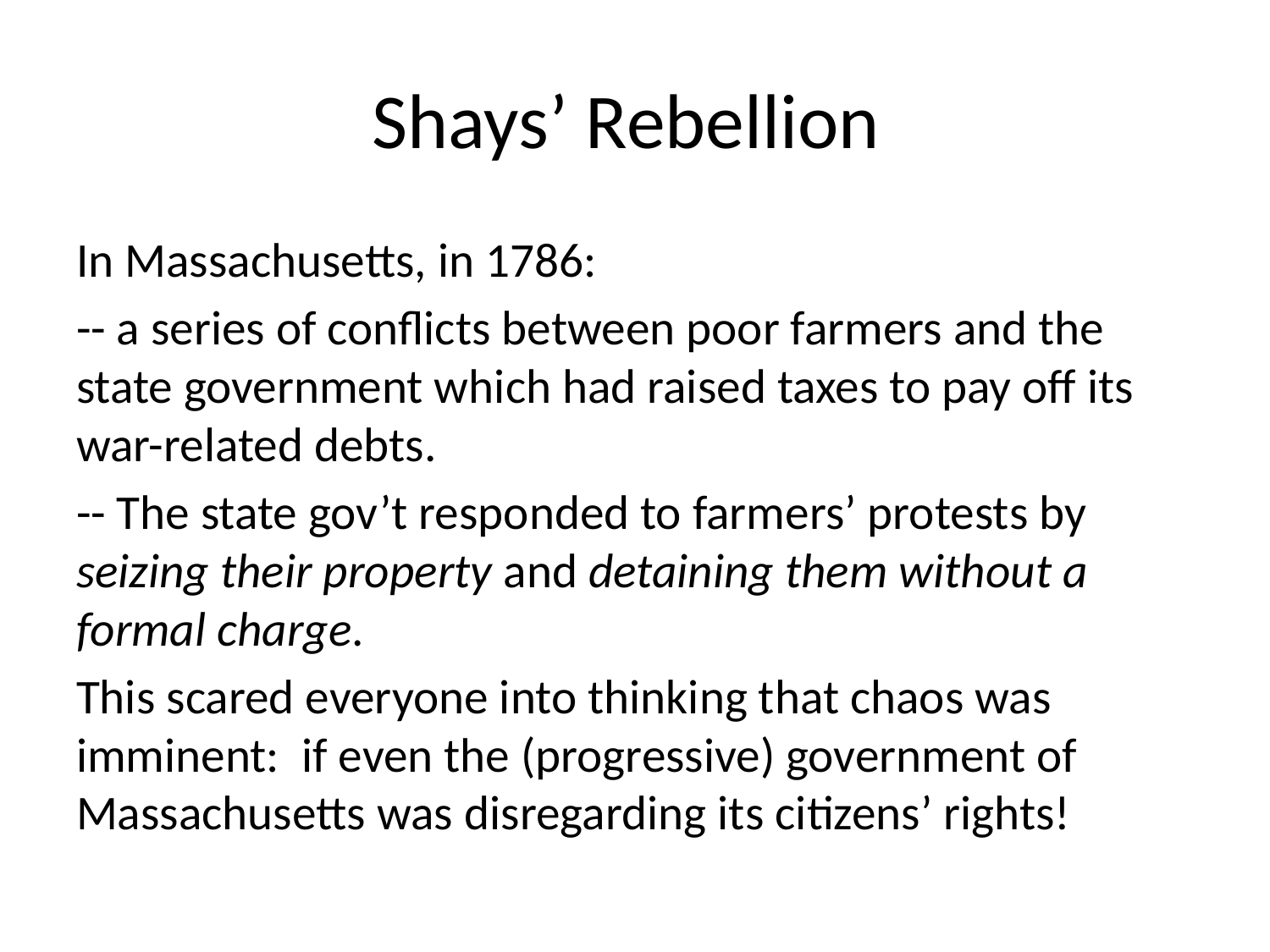

# Shays’ Rebellion
In Massachusetts, in 1786:
-- a series of conflicts between poor farmers and the state government which had raised taxes to pay off its war-related debts.
-- The state gov’t responded to farmers’ protests by seizing their property and detaining them without a formal charge.
This scared everyone into thinking that chaos was imminent:  if even the (progressive) government of Massachusetts was disregarding its citizens’ rights!